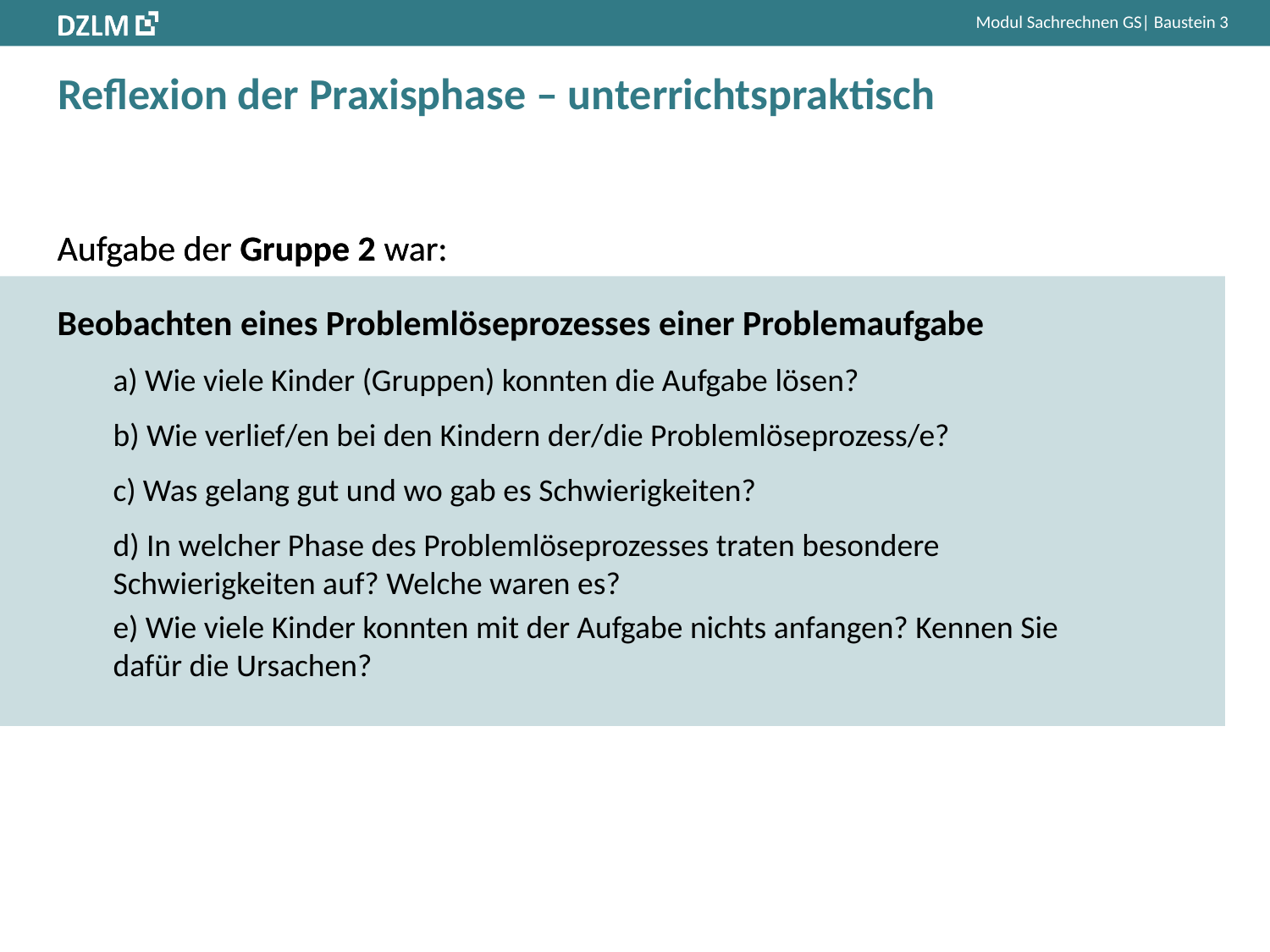

# Reflexion der Praxisphase – unterrichtspraktisch
Aufgabe der Gruppe 2 war:
Beobachten eines Problemlöseprozesses einer Problemaufgabe
a) Wie viele Kinder (Gruppen) konnten die Aufgabe lösen?
b) Wie verlief/en bei den Kindern der/die Problemlöseprozess/e?
c) Was gelang gut und wo gab es Schwierigkeiten?
d) In welcher Phase des Problemlöseprozesses traten besondere Schwierigkeiten auf? Welche waren es?
e) Wie viele Kinder konnten mit der Aufgabe nichts anfangen? Kennen Sie    dafür die Ursachen?
Aufgabe der Gruppe 2 war: